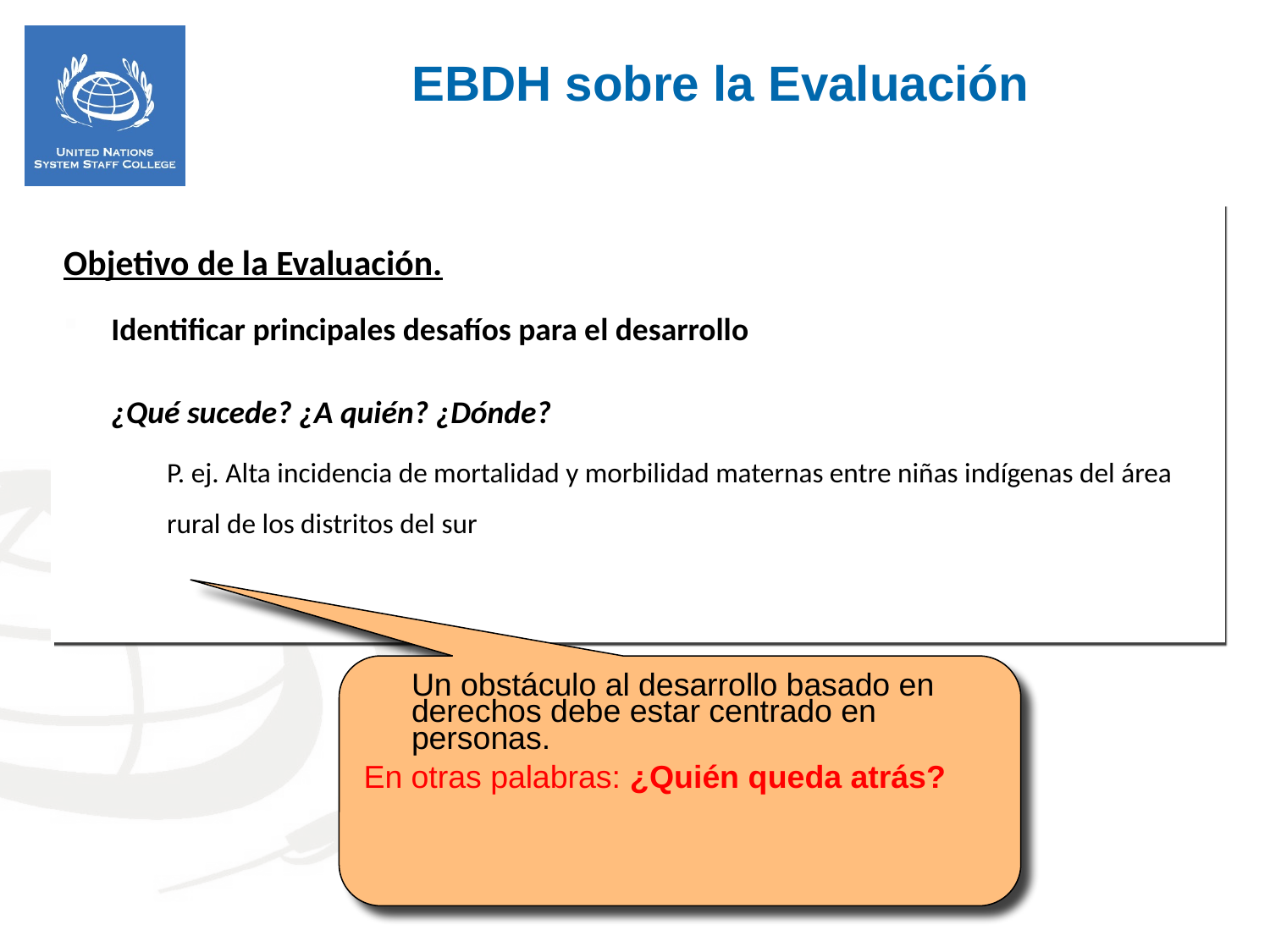

EBDH sobre la Evaluación
Objetivo de la Evaluación.
Identificar principales desafíos para el desarrollo
	¿Qué sucede? ¿A quién? ¿Dónde?
	P. ej. Alta incidencia de mortalidad y morbilidad maternas entre niñas indígenas del área rural de los distritos del sur

	Un obstáculo al desarrollo basado en derechos debe estar centrado en personas.
En otras palabras: ¿Quién queda atrás?